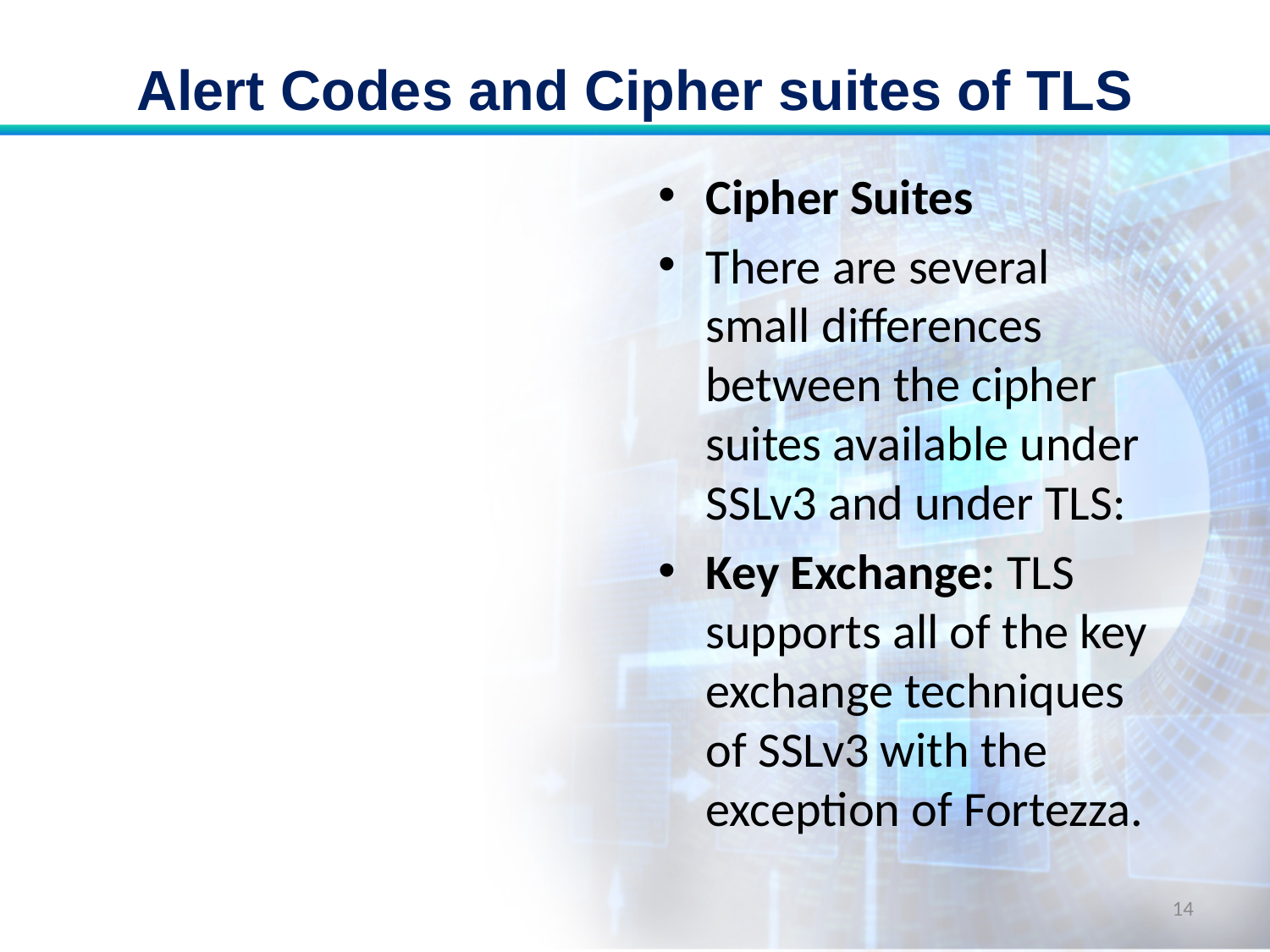

# Alert Codes and Cipher suites of TLS
Cipher Suites
There are several small differences between the cipher suites available under SSLv3 and under TLS:
Key Exchange: TLS supports all of the key exchange techniques of SSLv3 with the exception of Fortezza.
14